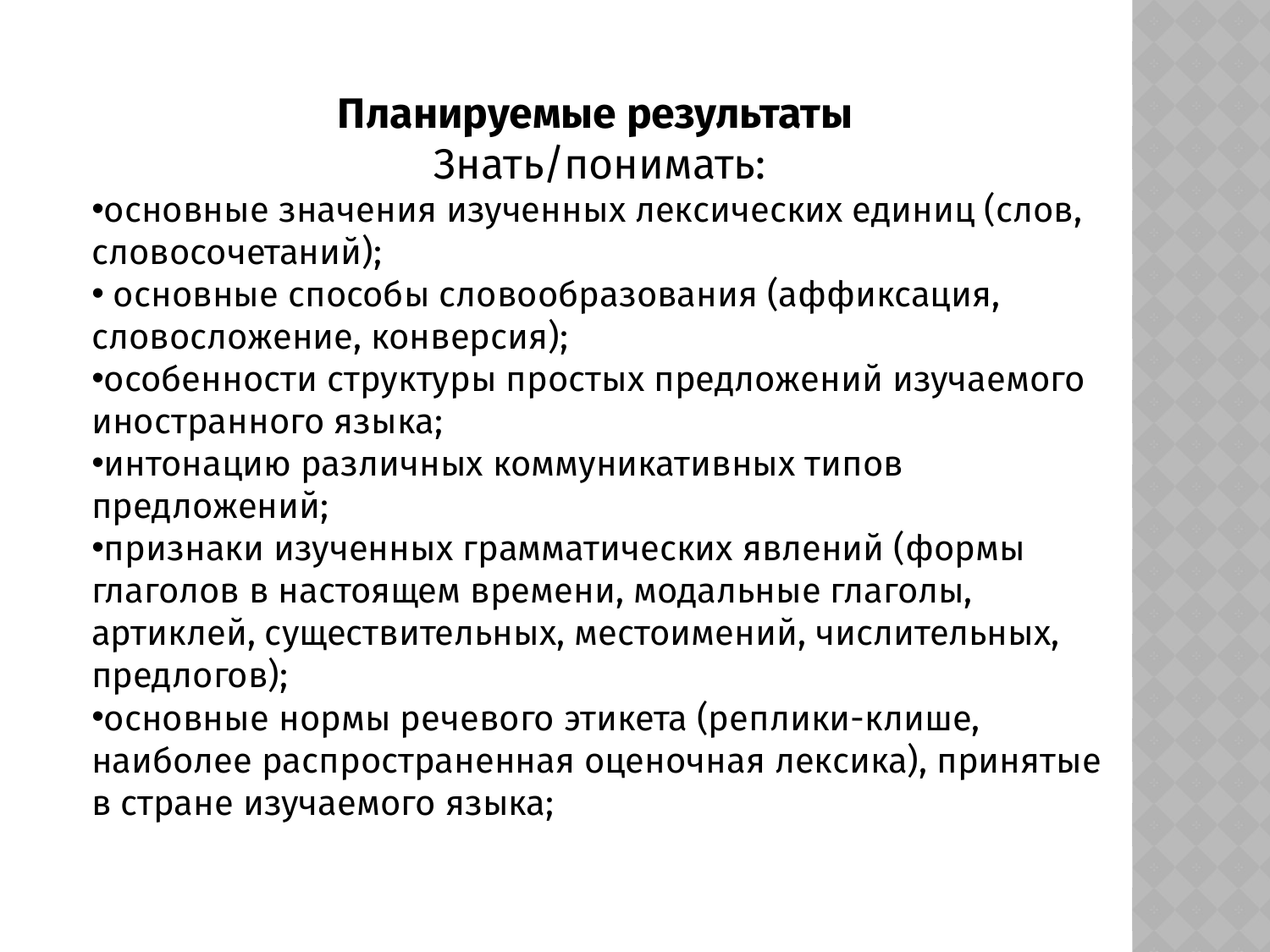

Планируемые результаты
Знать/понимать:
основные значения изученных лексических единиц (слов, словосочетаний);
 основные способы словообразования (аффиксация, словосложение, конверсия);
особенности структуры простых предложений изучаемого иностранного языка;
интонацию различных коммуникативных типов предложений;
признаки изученных грамматических явлений (формы глаголов в настоящем времени, модальные глаголы, артиклей, существительных, местоимений, числительных, предлогов);
основные нормы речевого этикета (реплики-клише, наиболее распространенная оценочная лексика), принятые в стране изучаемого языка;